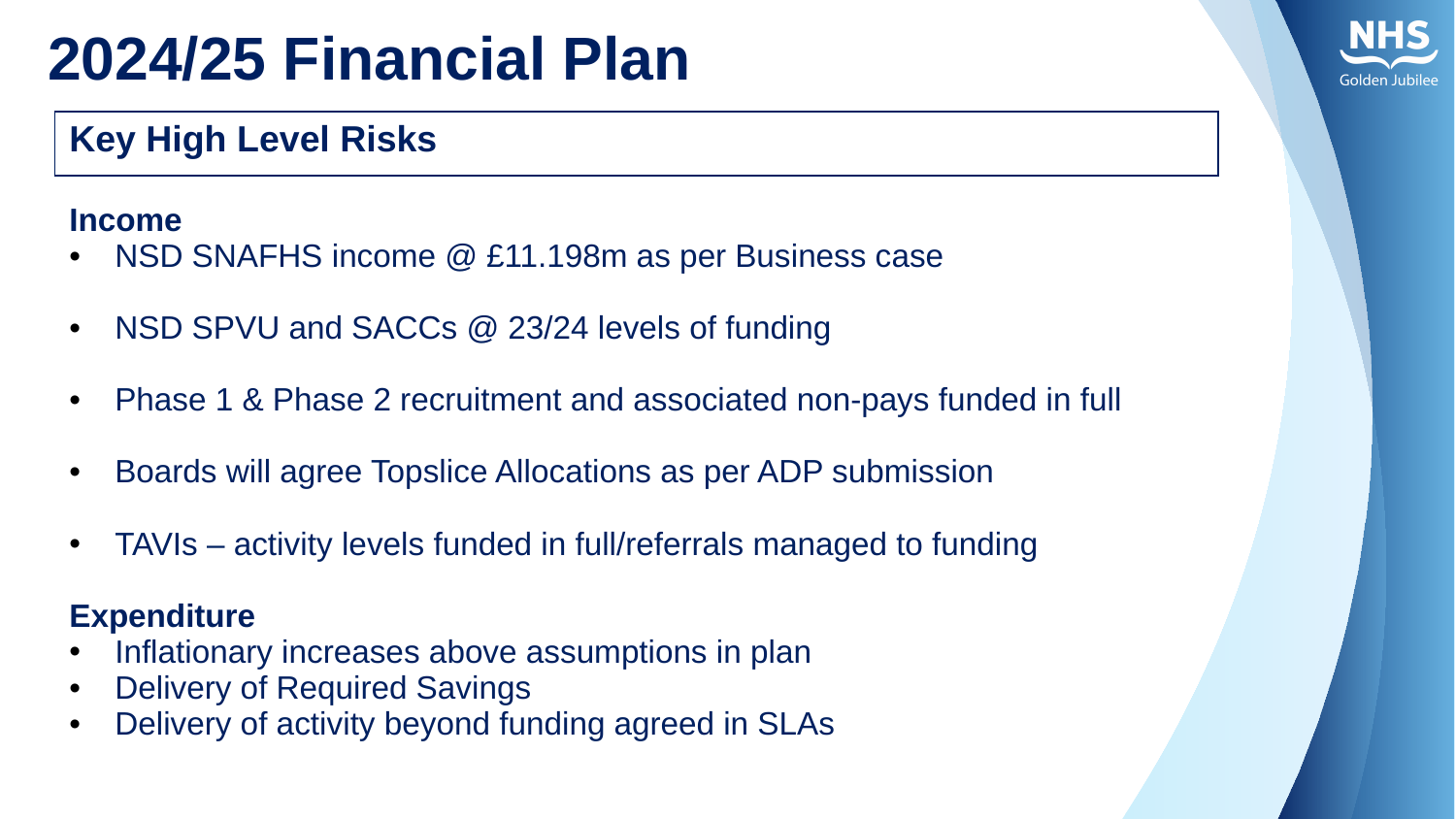

# 2024/25 Financial Plan
| Key High Level Risks |
| --- |
| Income NSD SNAFHS income @ £11.198m as per Business case NSD SPVU and SACCs @ 23/24 levels of funding Phase 1 & Phase 2 recruitment and associated non-pays funded in full Boards will agree Topslice Allocations as per ADP submission TAVIs – activity levels funded in full/referrals managed to funding Expenditure Inflationary increases above assumptions in plan Delivery of Required Savings Delivery of activity beyond funding agreed in SLAs |
| --- |